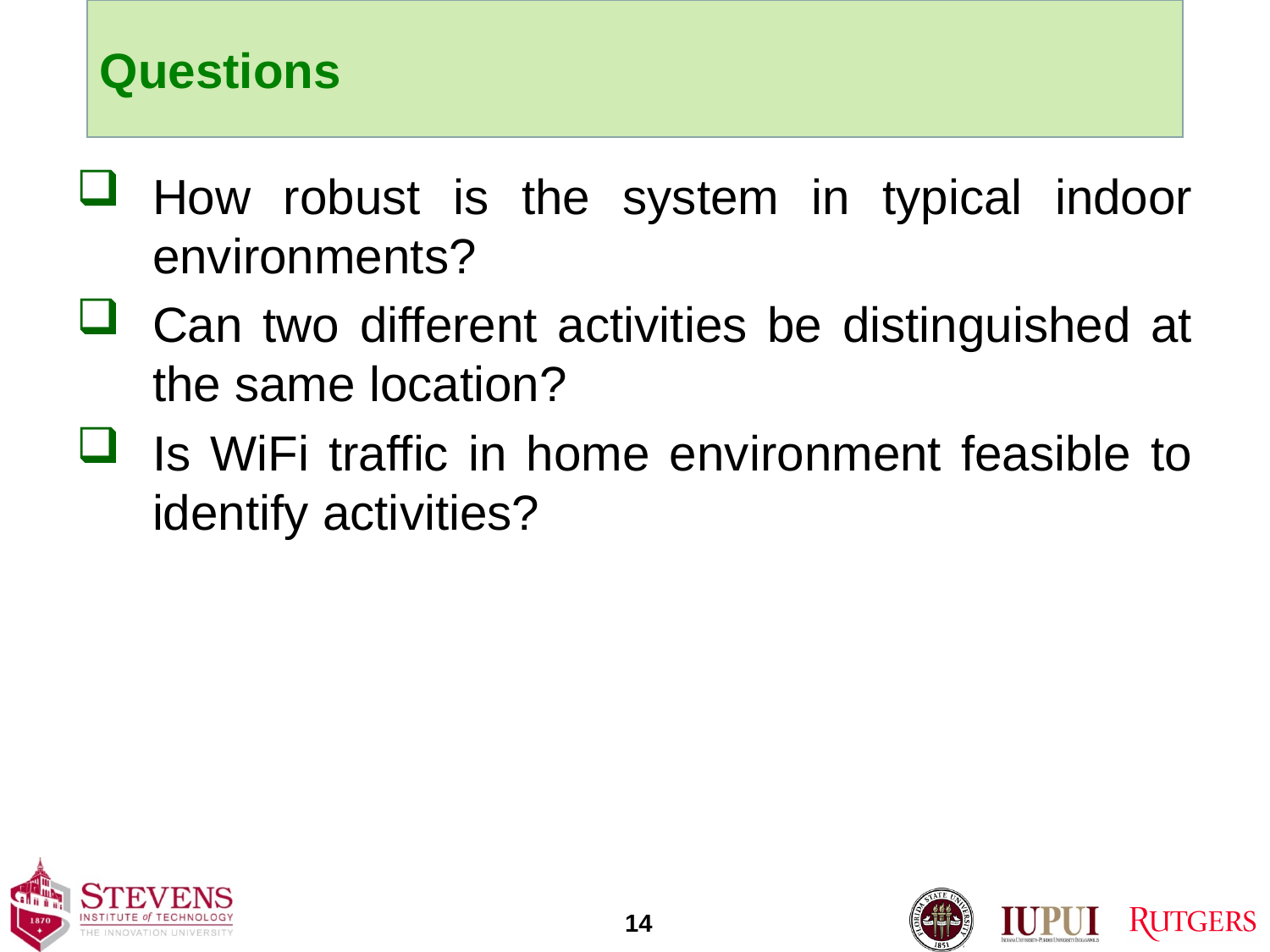

# Questions
How robust is the system in typical indoor environments?
Can two different activities be distinguished at the same location?
Is WiFi traffic in home environment feasible to identify activities?

14